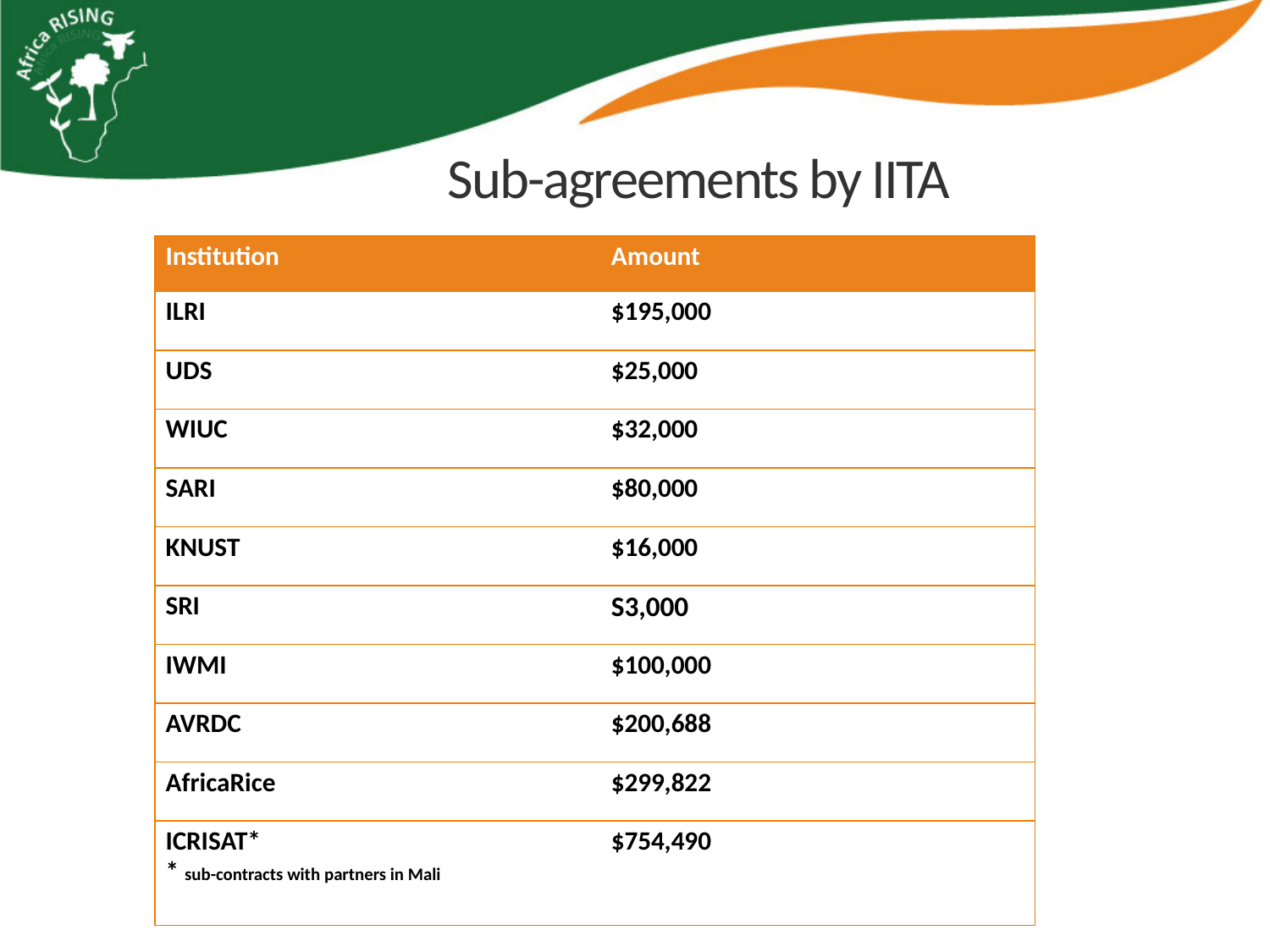

# Sub-agreements by IITA
| Institution | Amount |
| --- | --- |
| ILRI | $195,000 |
| UDS | $25,000 |
| WIUC | $32,000 |
| SARI | $80,000 |
| KNUST | $16,000 |
| SRI | S3,000 |
| IWMI | $100,000 |
| AVRDC | $200,688 |
| AfricaRice | $299,822 |
| ICRISAT\* \* sub-contracts with partners in Mali | $754,490 |